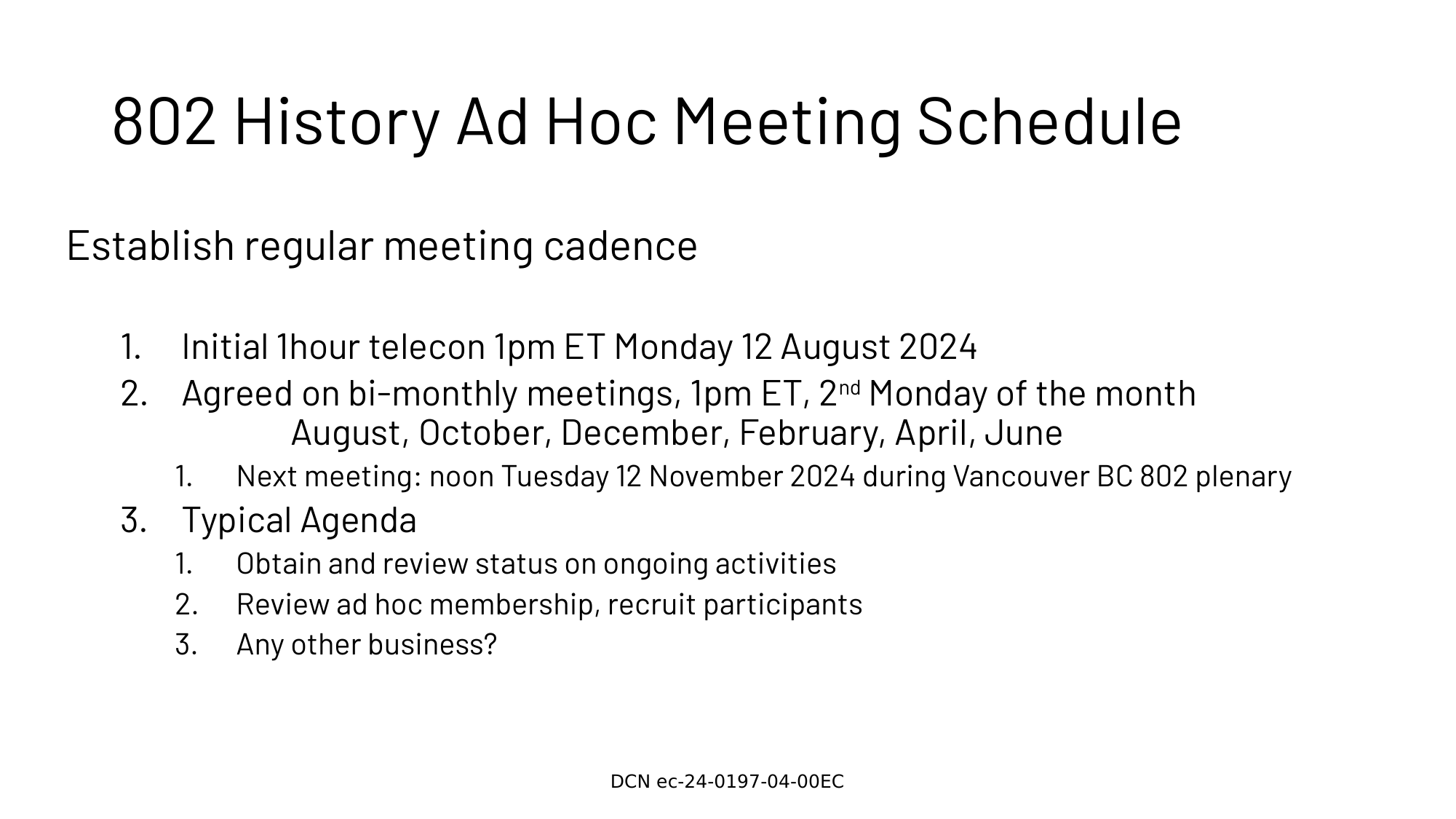

# 802 History Ad Hoc Meeting Schedule
Establish regular meeting cadence
Initial 1hour telecon 1pm ET Monday 12 August 2024
Agreed on bi-monthly meetings, 1pm ET, 2nd Monday of the month
	August, October, December, February, April, June
Next meeting: noon Tuesday 12 November 2024 during Vancouver BC 802 plenary
Typical Agenda
Obtain and review status on ongoing activities
Review ad hoc membership, recruit participants
Any other business?

DCN ec-24-0197-04-00EC